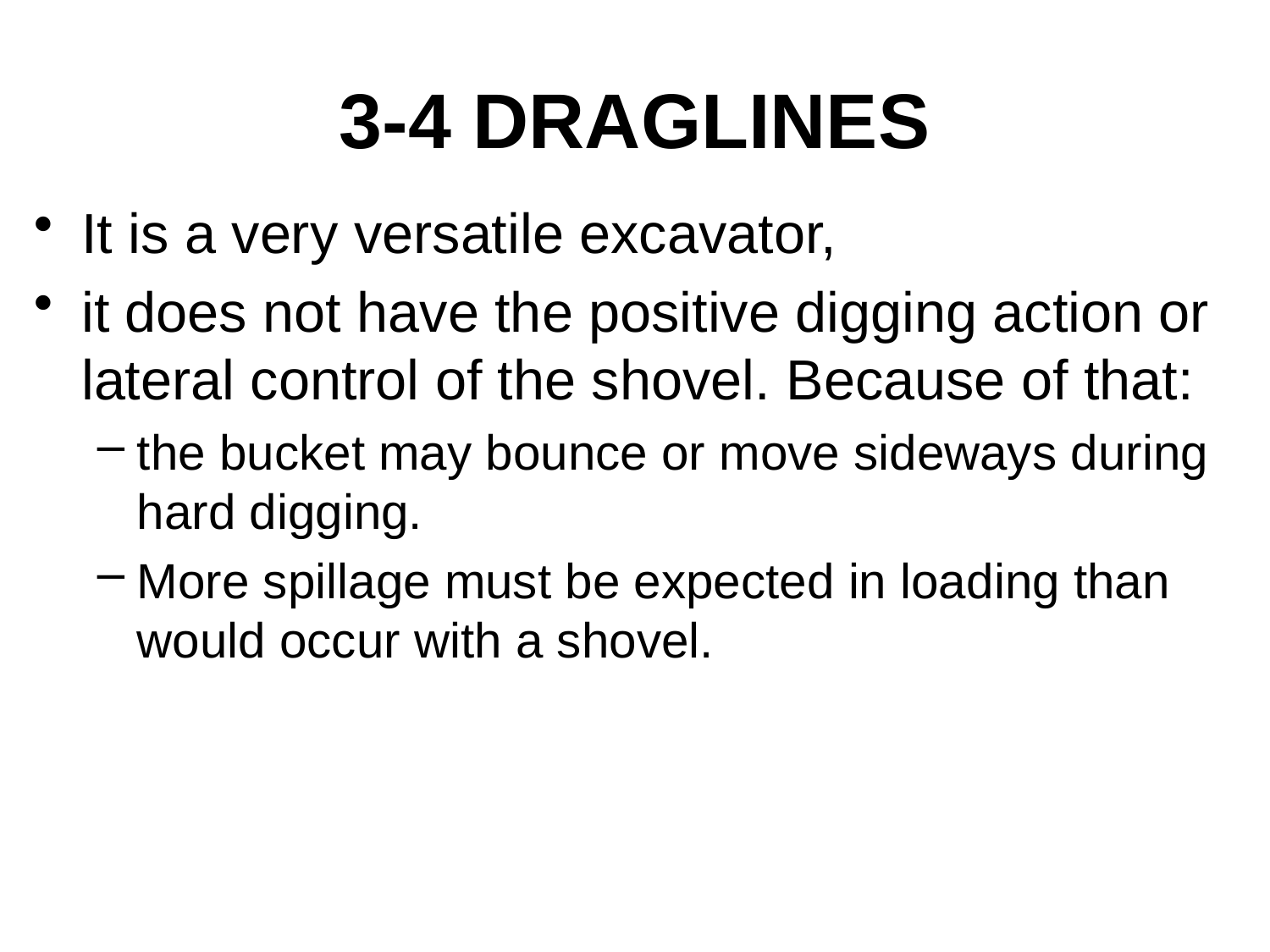

# 3-4 DRAGLINES
It is a very versatile excavator,
it does not have the positive digging action or lateral control of the shovel. Because of that:
the bucket may bounce or move sideways during hard digging.
More spillage must be expected in loading than would occur with a shovel.